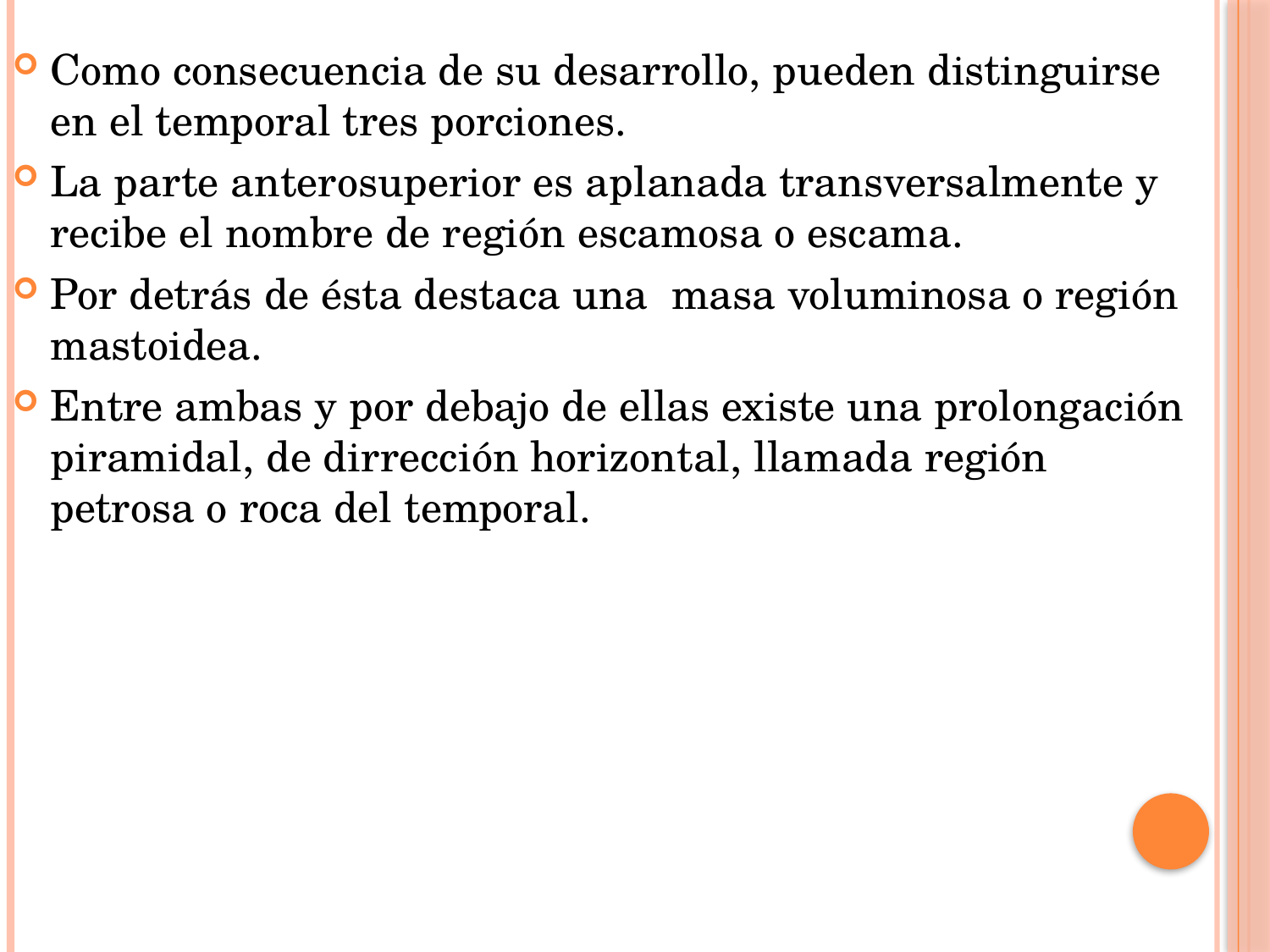

Como consecuencia de su desarrollo, pueden distinguirse en el temporal tres porciones.
La parte anterosuperior es aplanada transversalmente y recibe el nombre de región escamosa o escama.
Por detrás de ésta destaca una  masa voluminosa o región mastoidea.
Entre ambas y por debajo de ellas existe una prolongación piramidal, de dirrección horizontal, llamada región petrosa o roca del temporal.